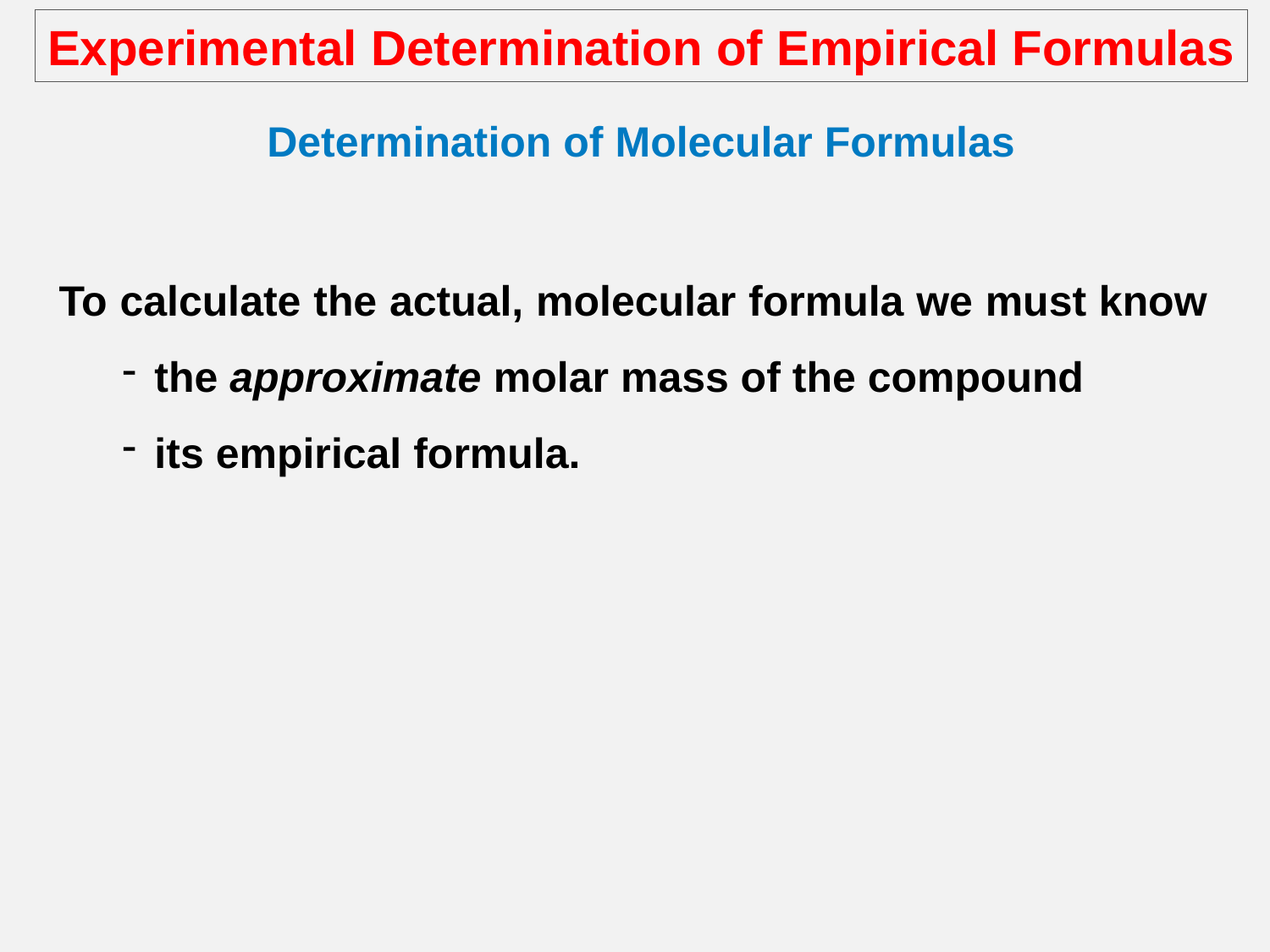

Experimental Determination of Empirical Formulas
Determination of Molecular Formulas
To calculate the actual, molecular formula we must know
the approximate molar mass of the compound
its empirical formula.